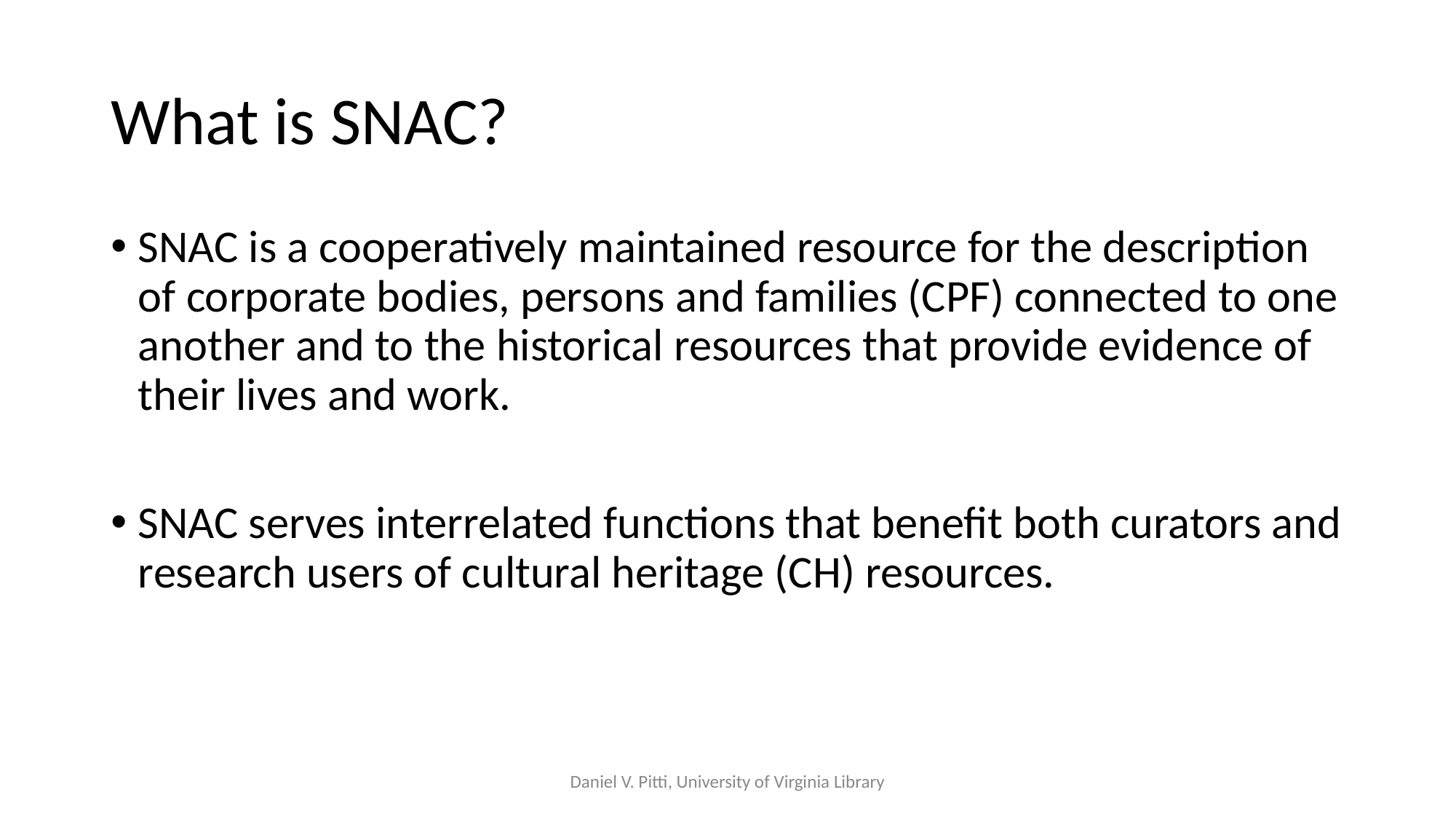

# What is SNAC?
SNAC is a cooperatively maintained resource for the description of corporate bodies, persons and families (CPF) connected to one another and to the historical resources that provide evidence of their lives and work.

SNAC serves interrelated functions that benefit both curators and research users of cultural heritage (CH) resources.

Daniel V. Pitti, University of Virginia Library